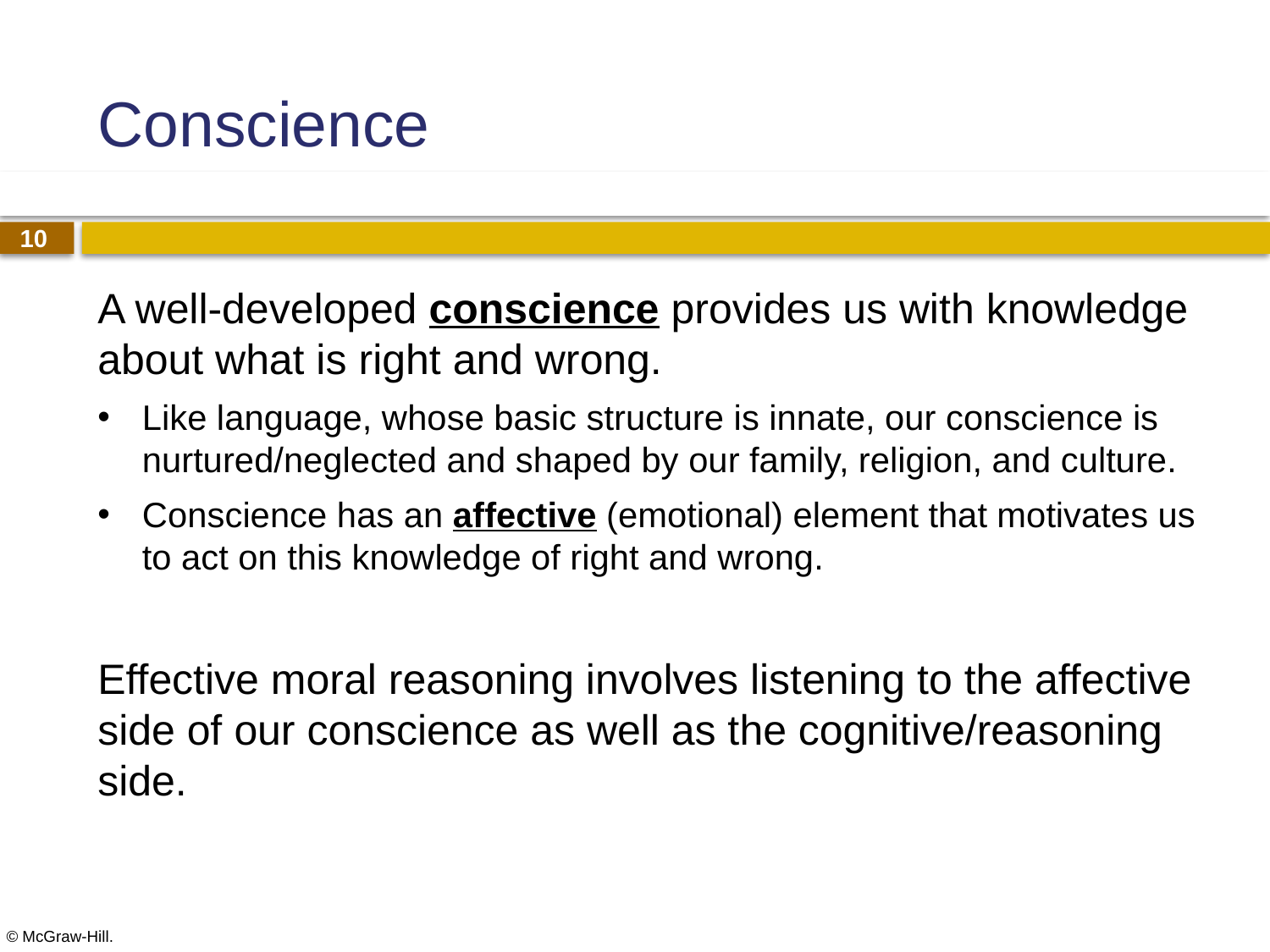

# Conscience
A well-developed conscience provides us with knowledge about what is right and wrong.
Like language, whose basic structure is innate, our conscience is nurtured/neglected and shaped by our family, religion, and culture.
Conscience has an affective (emotional) element that motivates us to act on this knowledge of right and wrong.

Effective moral reasoning involves listening to the affective side of our conscience as well as the cognitive/reasoning side.